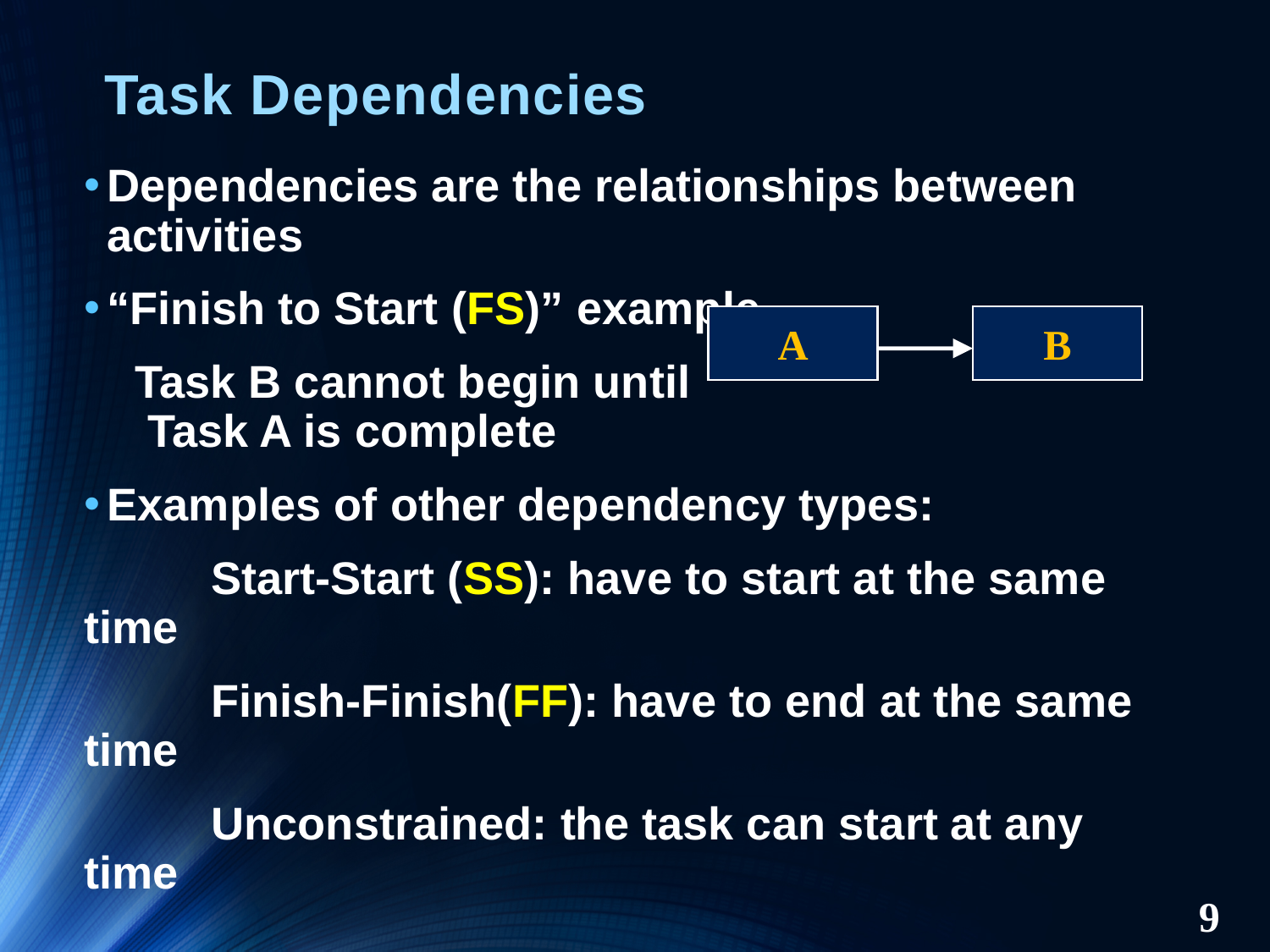

# Task Dependencies
Dependencies are the relationships between activities
“Finish to Start (FS)” example
    Task B cannot begin until
     Task A is complete
Examples of other dependency types:
	Start-Start (SS): have to start at the same time
	Finish-Finish(FF): have to end at the same time
	Unconstrained: the task can start at any time

A
B

9